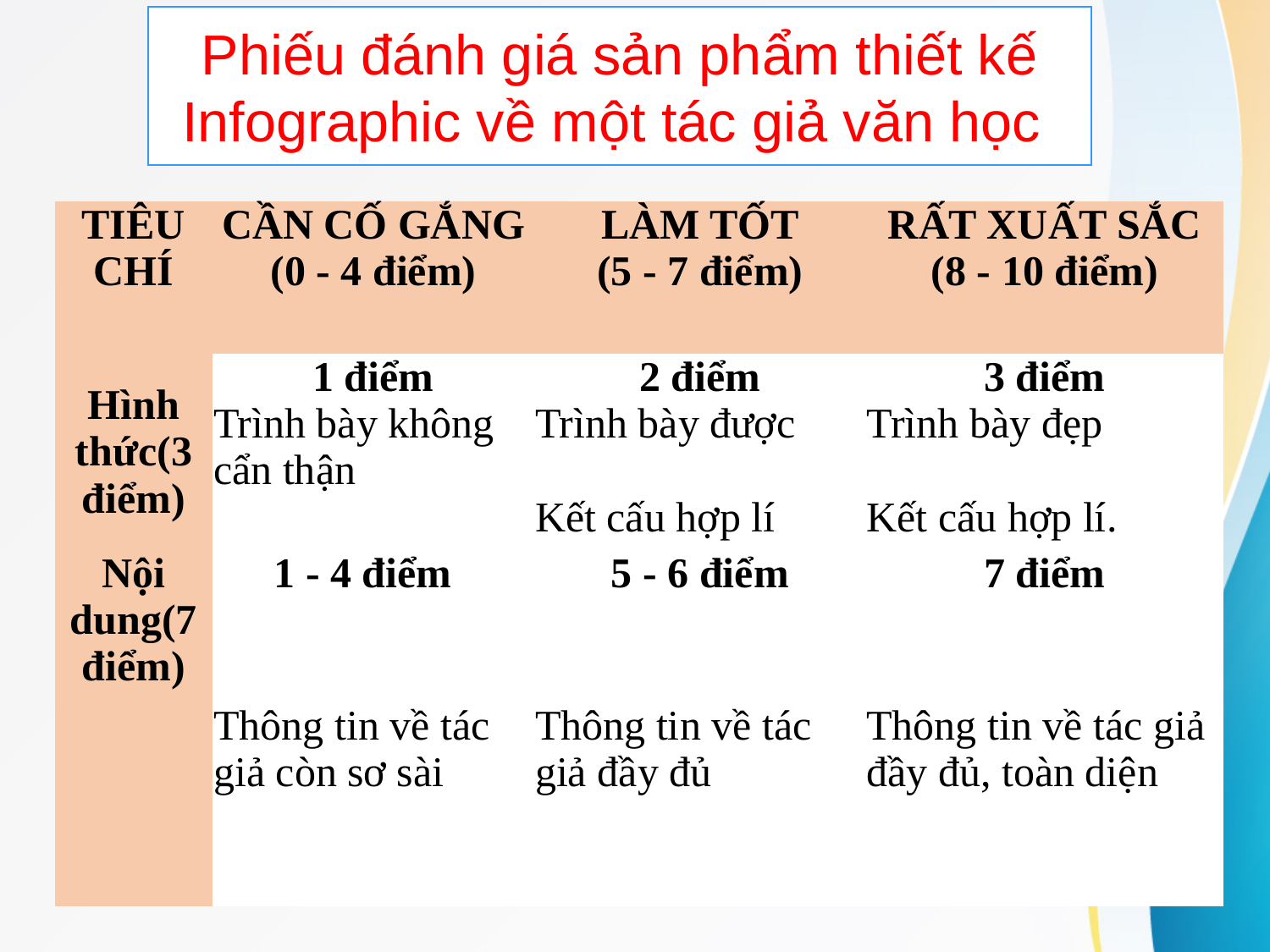

# Phiếu đánh giá sản phẩm thiết kế Infographic về một tác giả văn học
| TIÊU CHÍ | CẦN CỐ GẮNG (0 - 4 điểm) | LÀM TỐT (5 - 7 điểm) | RẤT XUẤT SẮC (8 - 10 điểm) |
| --- | --- | --- | --- |
| Hình thức(3 điểm) | 1 điểm Trình bày không cẩn thận | 2 điểm Trình bày được Kết cấu hợp lí | 3 điểm Trình bày đẹp Kết cấu hợp lí. |
| Nội dung(7 điểm) | 1 - 4 điểm | 5 - 6 điểm | 7 điểm |
|  | Thông tin về tác giả còn sơ sài | Thông tin về tác giả đầy đủ | Thông tin về tác giả đầy đủ, toàn diện |